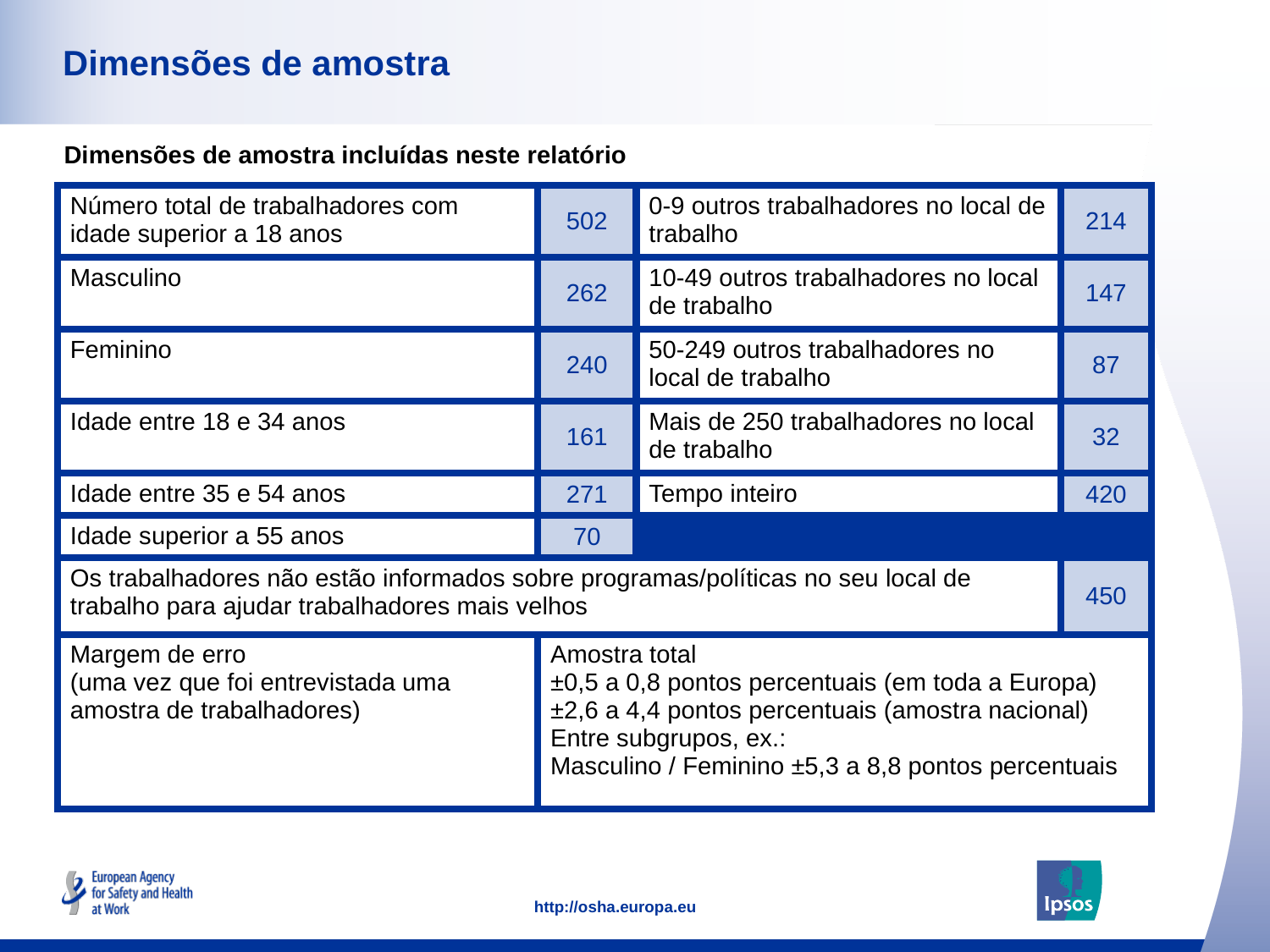

# Dimensões de amostra
Dimensões de amostra incluídas neste relatório
| Número total de trabalhadores com idade superior a 18 anos | 502 | 0-9 outros trabalhadores no local de trabalho | 214 |
| --- | --- | --- | --- |
| Masculino | 262 | 10-49 outros trabalhadores no local de trabalho | 147 |
| Feminino | 240 | 50-249 outros trabalhadores no local de trabalho | 87 |
| Idade entre 18 e 34 anos | 161 | Mais de 250 trabalhadores no local de trabalho | 32 |
| Idade entre 35 e 54 anos | 271 | Tempo inteiro | 420 |
| Idade superior a 55 anos | 70 |  |  |
| Os trabalhadores não estão informados sobre programas/políticas no seu local de trabalho para ajudar trabalhadores mais velhos |  |  | 450 |
| Margem de erro (uma vez que foi entrevistada uma amostra de trabalhadores) | Amostra total ±0,5 a 0,8 pontos percentuais (em toda a Europa) ±2,6 a 4,4 pontos percentuais (amostra nacional) Entre subgrupos, ex.: Masculino / Feminino ±5,3 a 8,8 pontos percentuais |  |  |